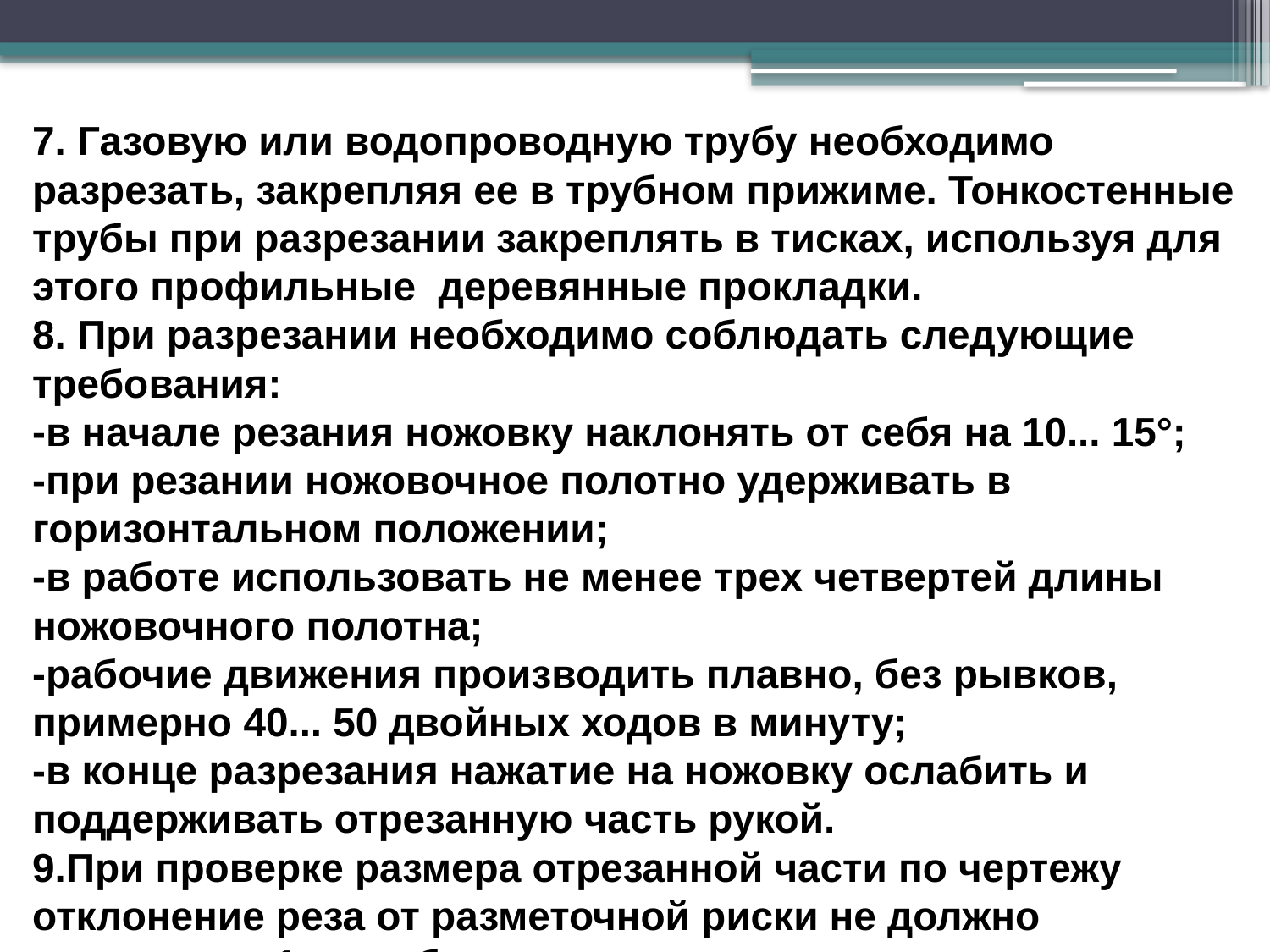

#
7. Газовую или водопроводную трубу необходимо разрезать, закрепляя ее в трубном прижиме. Тонкостенные трубы при разрезании закреплять в тисках, используя для этого профильные  деревянные прокладки.
8. При разрезании необходимо соблюдать следующие требования:
-в начале резания ножовку наклонять от себя на 10... 15°;
-при резании ножовочное полотно удерживать в горизонтальном положении;
-в работе использовать не менее трех четвертей длины ножовочного полотна;
-рабочие движения производить плавно, без рывков, примерно 40... 50 двойных ходов в минуту;
-в конце разрезания нажатие на ножовку ослабить и поддерживать отрезанную часть рукой.
9.При проверке размера отрезанной части по чертежу отклонение реза от разметочной риски не должно превышать 1 мм в большую сторону.